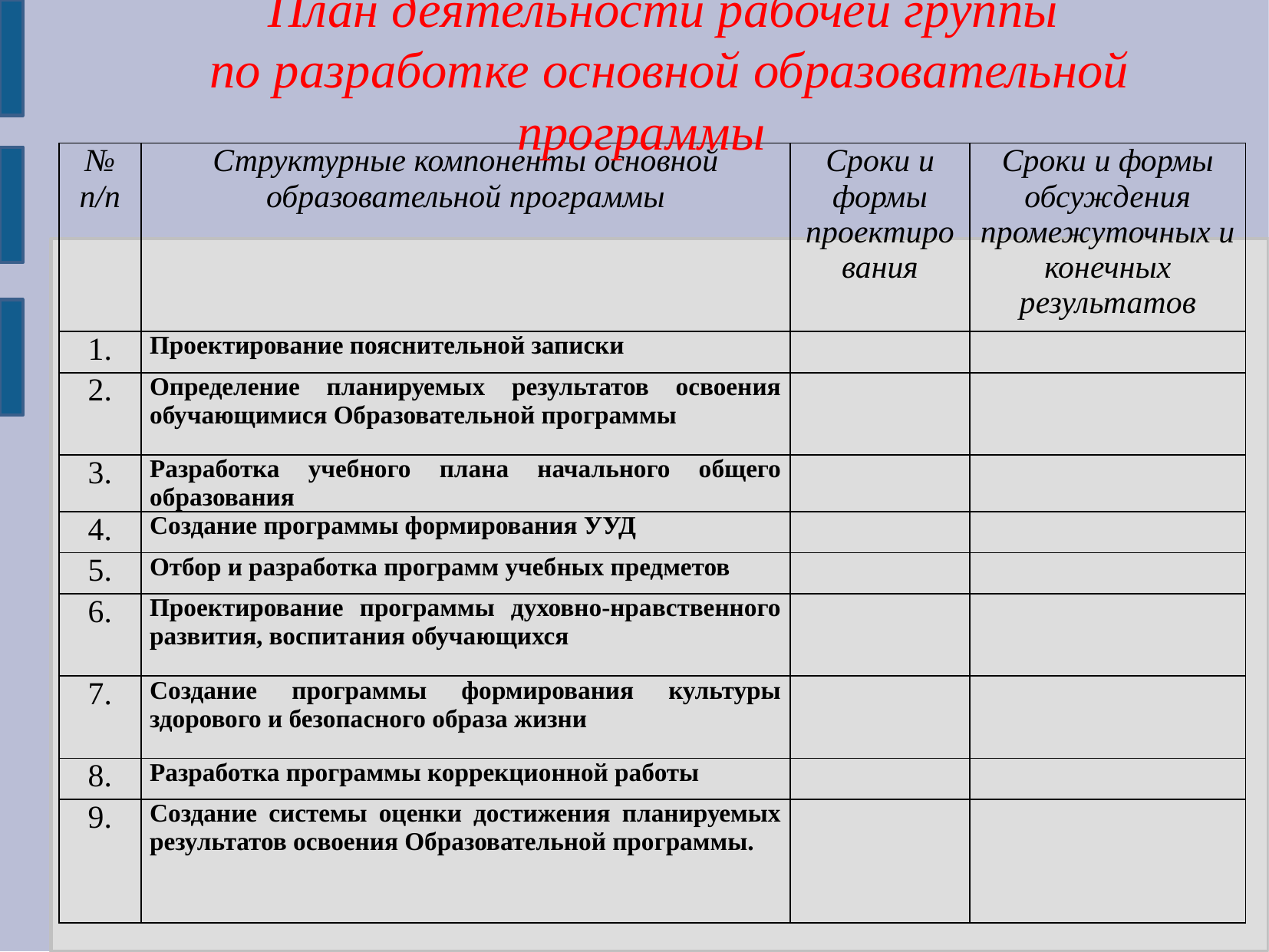

План деятельности рабочей группы
по разработке основной образовательной программы
| № п/п | Структурные компоненты основной образовательной программы | Сроки и формы проектирования | Сроки и формы обсуждения промежуточных и конечных результатов |
| --- | --- | --- | --- |
| 1. | Проектирование пояснительной записки |  |  |
| 2. | Определение планируемых результатов освоения обучающимися Образовательной программы |  |  |
| 3. | Разработка учебного плана начального общего образования |  |  |
| 4. | Создание программы формирования УУД |  |  |
| 5. | Отбор и разработка программ учебных предметов |  |  |
| 6. | Проектирование программы духовно-нравственного развития, воспитания обучающихся |  |  |
| 7. | Создание программы формирования культуры здорового и безопасного образа жизни |  |  |
| 8. | Разработка программы коррекционной работы |  |  |
| 9. | Создание системы оценки достижения планируемых результатов освоения Образовательной программы. |  |  |